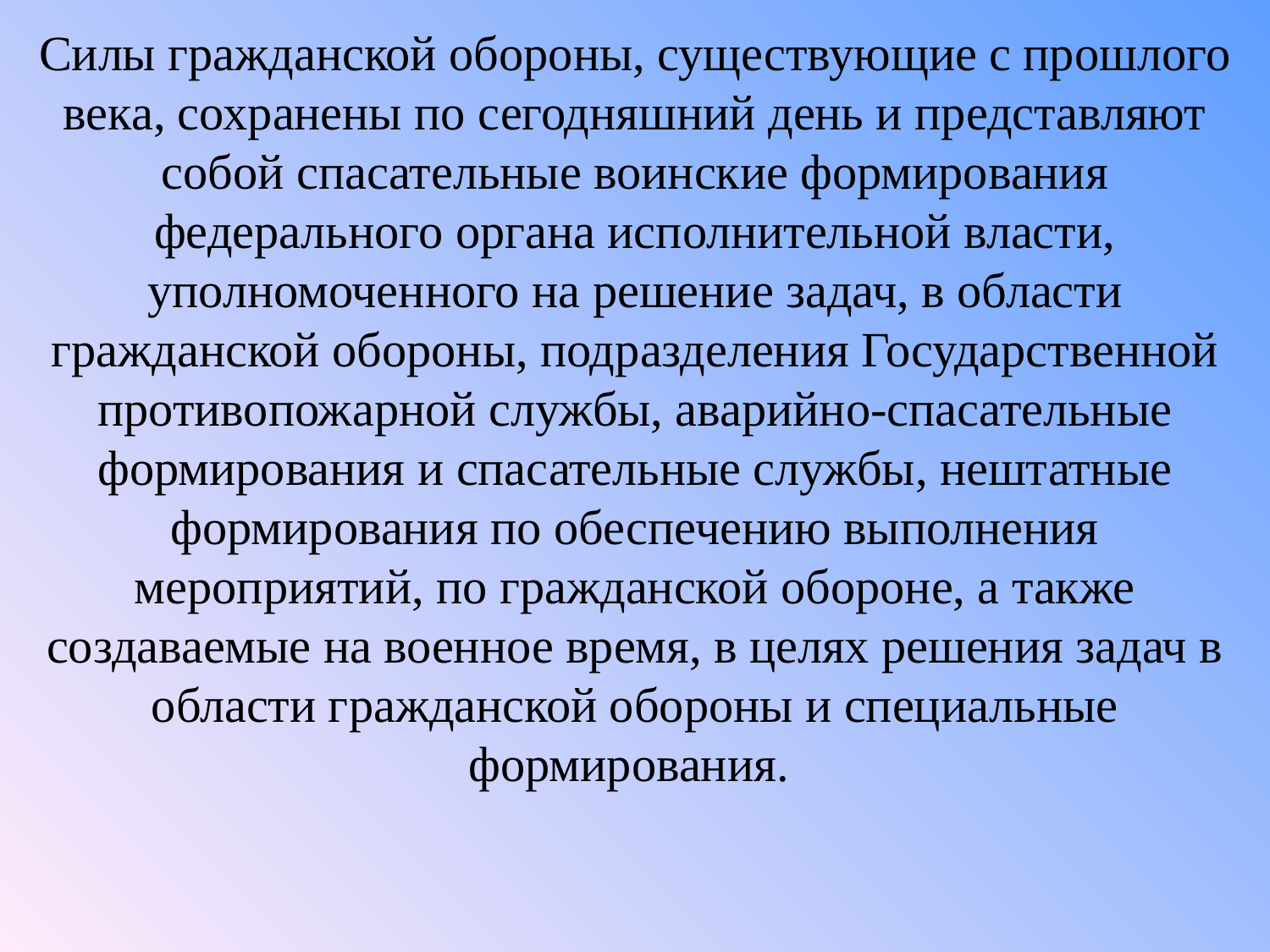

# Силы гражданской обороны, существующие с прошлого века, сохранены по сегодняшний день и представляют собой спасательные воинские формирования федерального органа исполнительной власти, уполномоченного на решение задач, в области гражданской обороны, подразделения Государственной противопожарной службы, аварийно-спасательные формирования и спасательные службы, нештатные формирования по обеспечению выполнения мероприятий, по гражданской обороне, а также создаваемые на военное время, в целях решения задач в области гражданской обороны и специальные формирования.